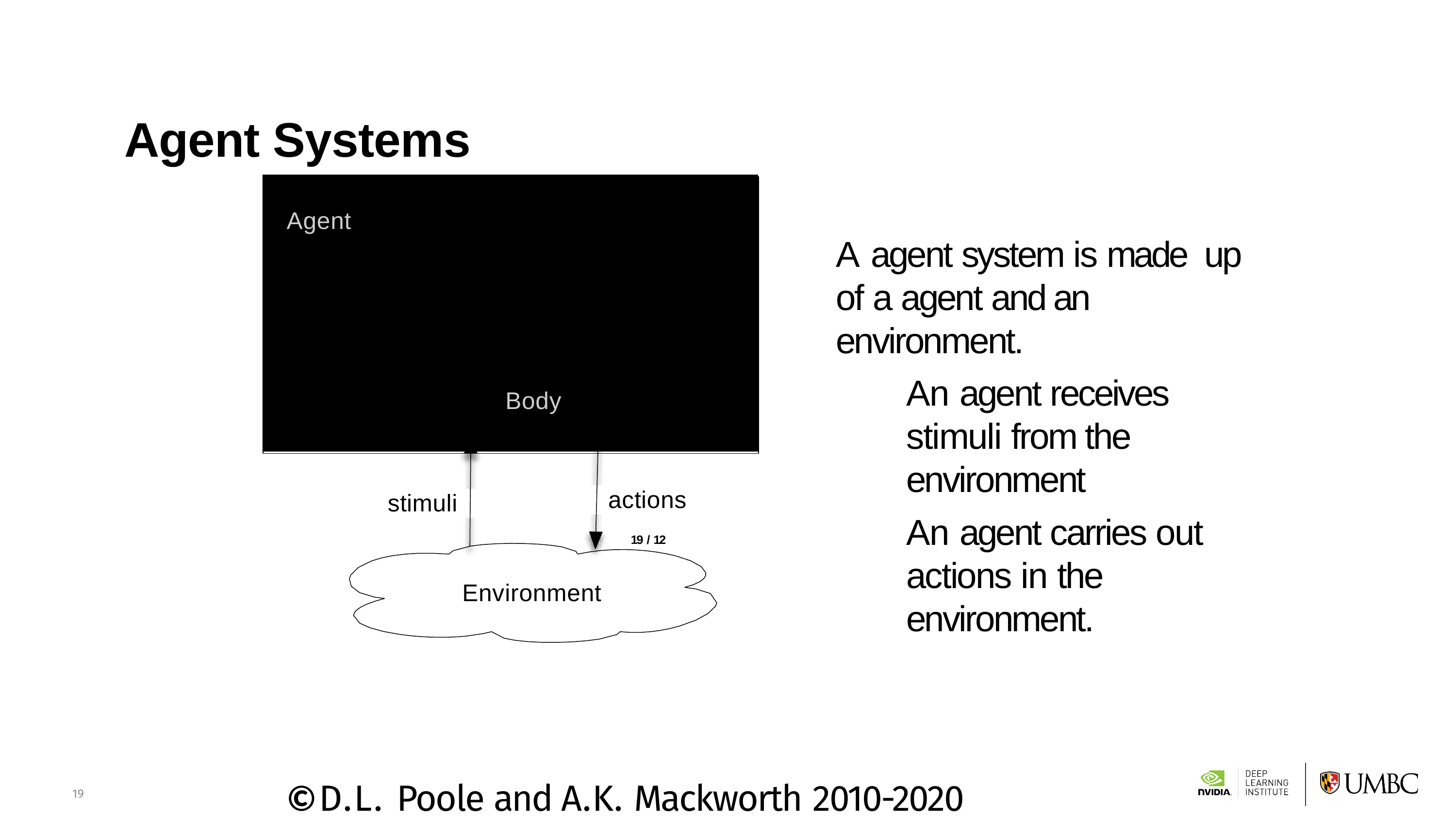

# Agent Systems

Agent
A agent system is made  up of a agent and an  environment.
An agent receives  stimuli from the  environment
An agent carries out  actions in the  environment.

Body

actions
stimuli

19 / 12

Environment
©D.L. Poole and A.K. Mackworth 2010-2020